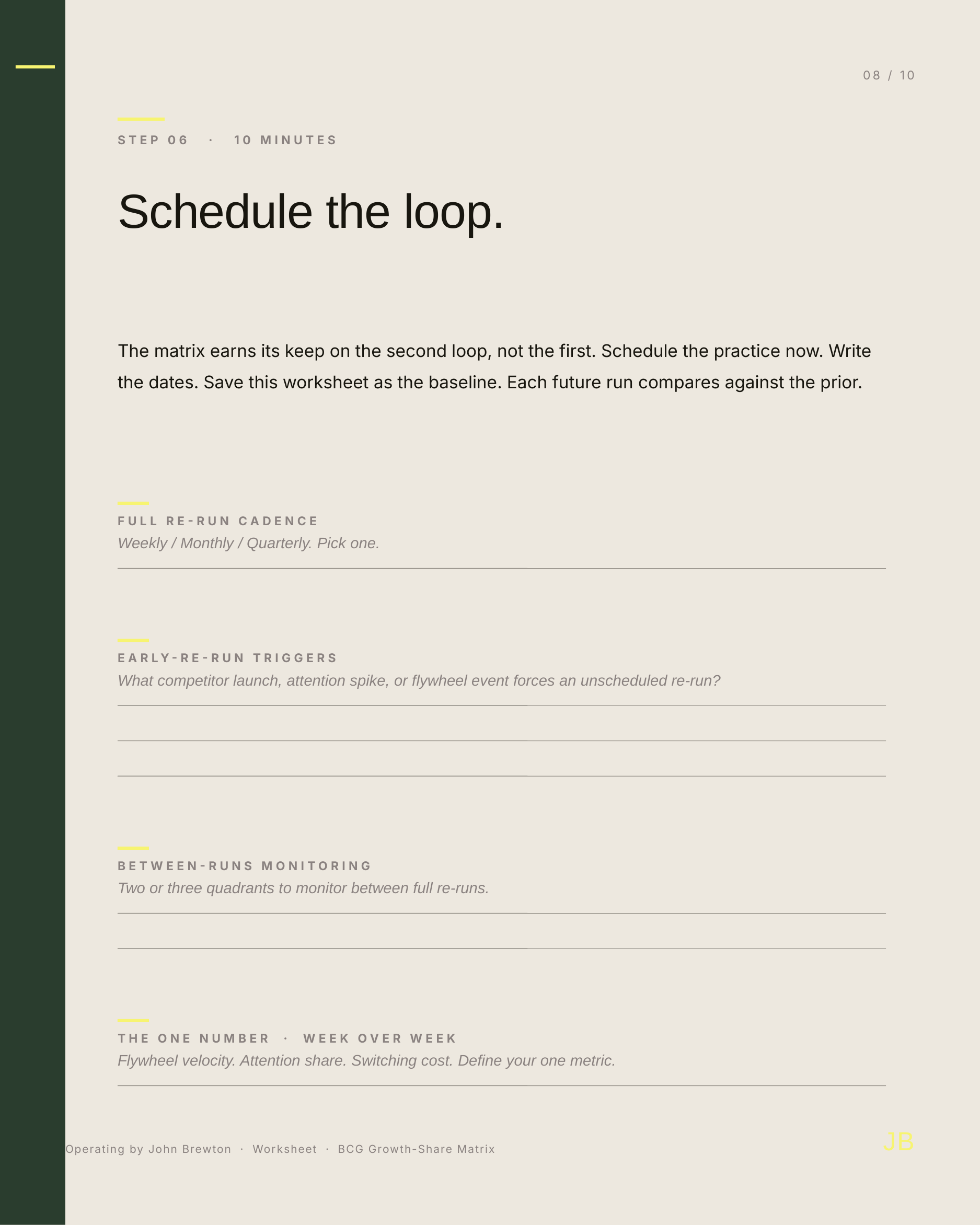

08 / 10

STEP 06   ·   10 MINUTES
Schedule the loop.
The matrix earns its keep on the second loop, not the first. Schedule the practice now. Write the dates. Save this worksheet as the baseline. Each future run compares against the prior.

FULL RE-RUN CADENCE
Weekly / Monthly / Quarterly. Pick one.

EARLY-RE-RUN TRIGGERS
What competitor launch, attention spike, or flywheel event forces an unscheduled re-run?

BETWEEN-RUNS MONITORING
Two or three quadrants to monitor between full re-runs.

THE ONE NUMBER  ·  WEEK OVER WEEK
Flywheel velocity. Attention share. Switching cost. Define your one metric.

JB
Operating by John Brewton  ·  Worksheet  ·  BCG Growth-Share Matrix